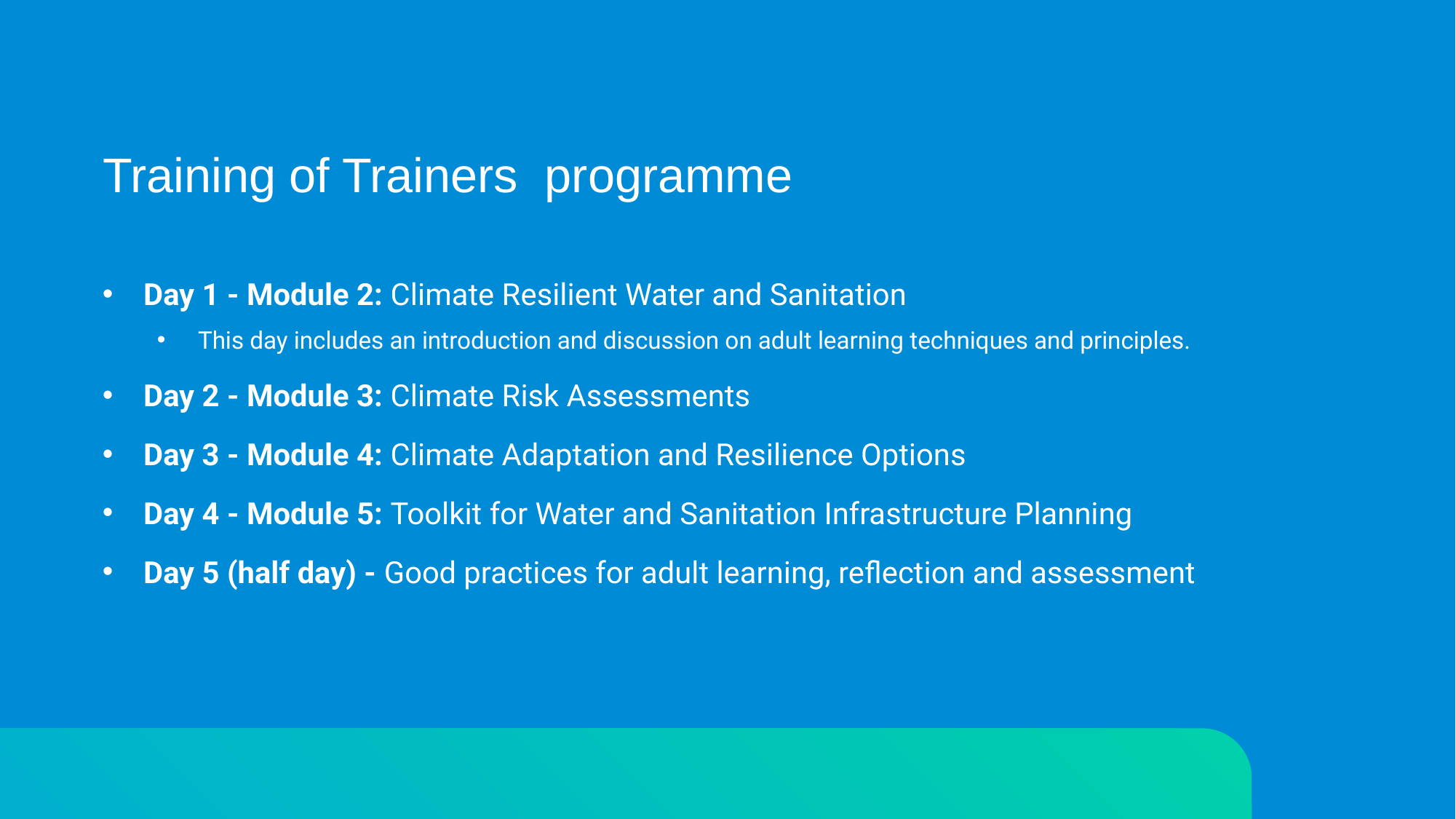

# Training of Trainers  programme
Day 1 - Module 2: Climate Resilient Water and Sanitation
This day includes an introduction and discussion on adult learning techniques and principles.
Day 2 - Module 3: Climate Risk Assessments
Day 3 - Module 4: Climate Adaptation and Resilience Options
Day 4 - Module 5: Toolkit for Water and Sanitation Infrastructure Planning
Day 5 (half day) - Good practices for adult learning, reflection and assessment